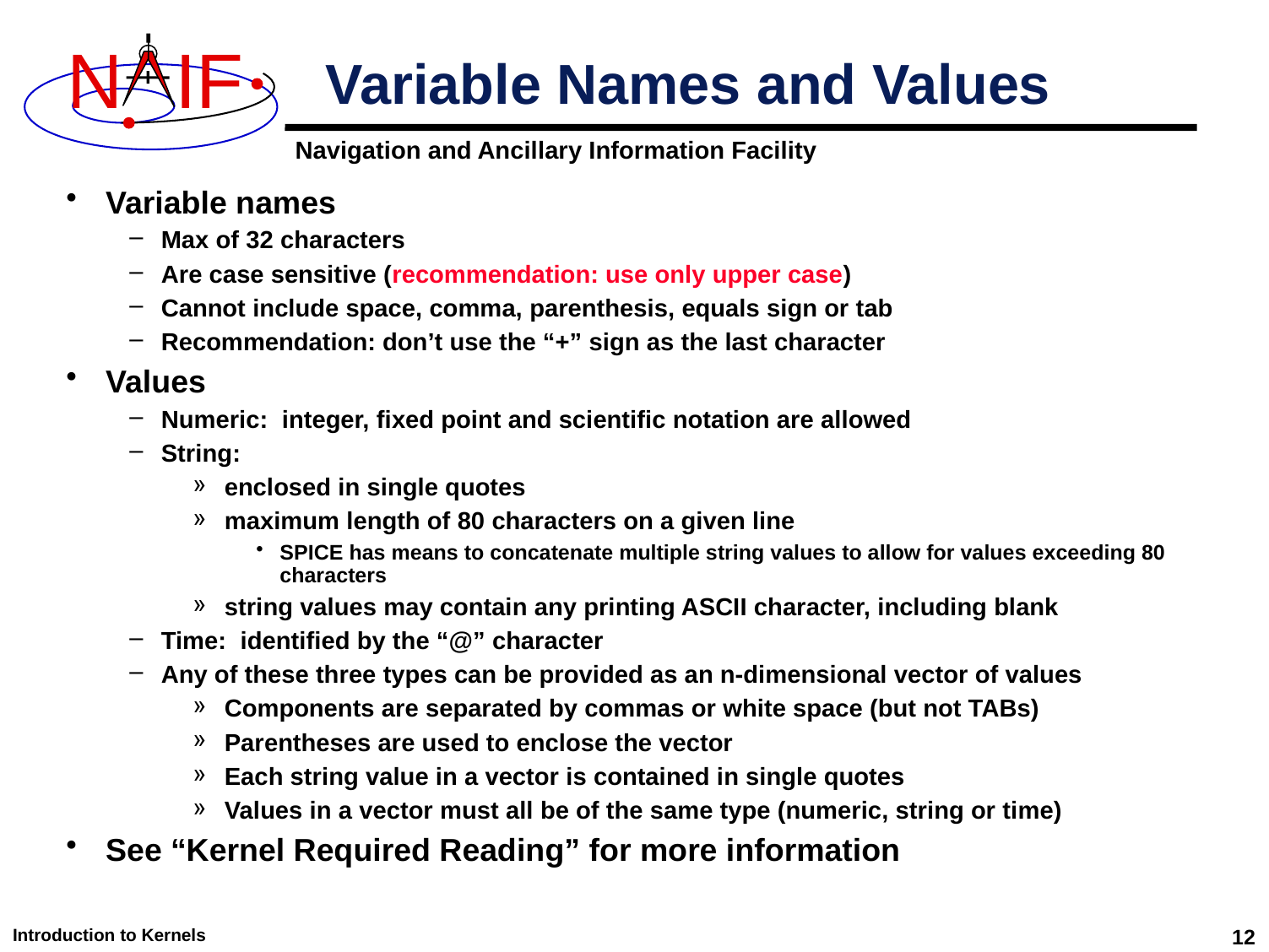

# Variable Names and Values
Variable names
Max of 32 characters
Are case sensitive (recommendation: use only upper case)
Cannot include space, comma, parenthesis, equals sign or tab
Recommendation: don’t use the “+” sign as the last character
Values
Numeric:  integer, fixed point and scientific notation are allowed
String:
enclosed in single quotes
maximum length of 80 characters on a given line
SPICE has means to concatenate multiple string values to allow for values exceeding 80 characters
string values may contain any printing ASCII character, including blank
Time:  identified by the “@” character
Any of these three types can be provided as an n-dimensional vector of values
Components are separated by commas or white space (but not TABs)
Parentheses are used to enclose the vector
Each string value in a vector is contained in single quotes
Values in a vector must all be of the same type (numeric, string or time)
See “Kernel Required Reading” for more information

Introduction to Kernels
12